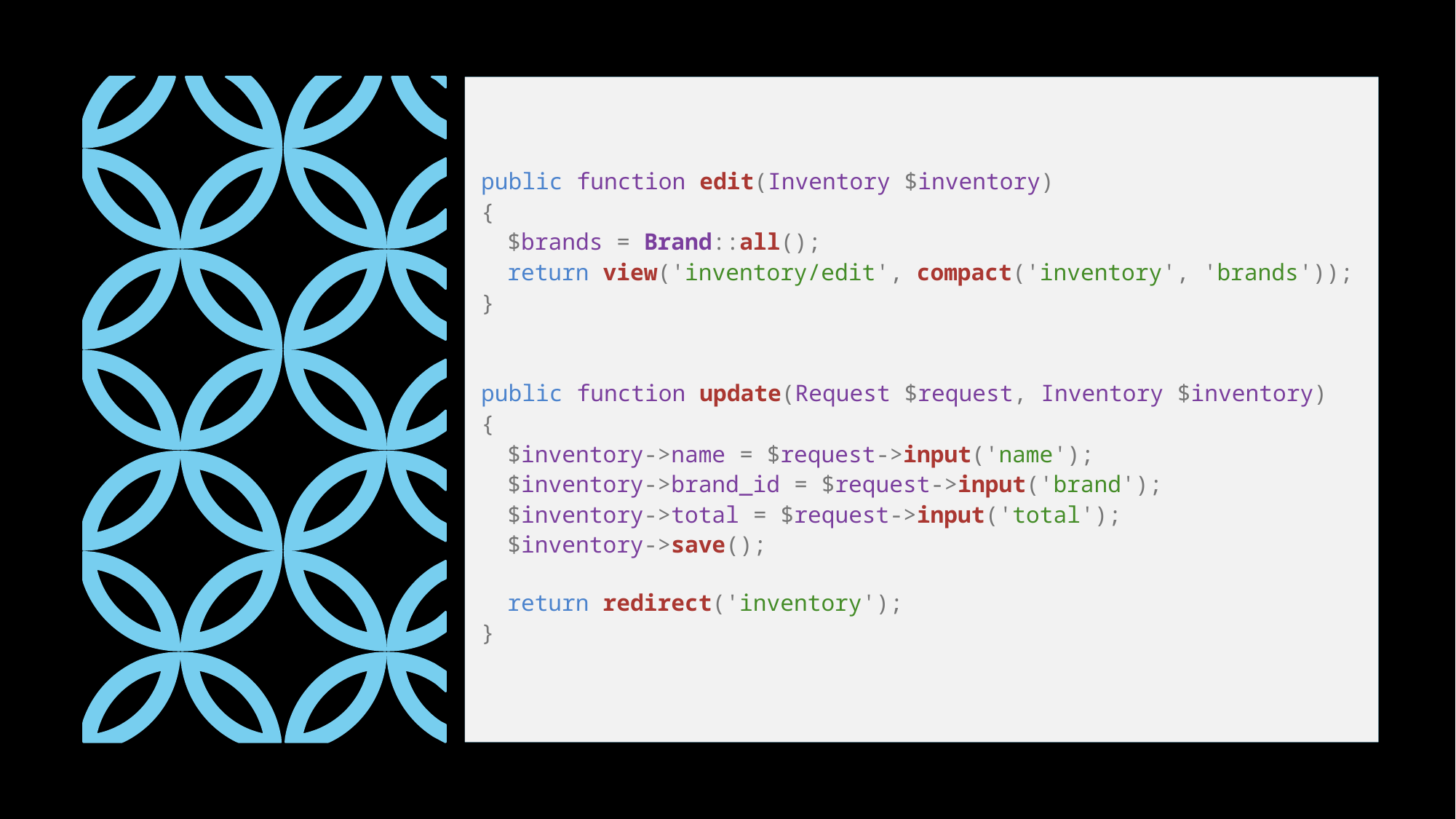

public function edit(Inventory $inventory)
{
$brands = Brand::all();
return view('inventory/edit', compact('inventory', 'brands'));
}

public function update(Request $request, Inventory $inventory)
{
$inventory->name = $request->input('name');
$inventory->brand_id = $request->input('brand');
$inventory->total = $request->input('total');
$inventory->save();
return redirect('inventory');
}